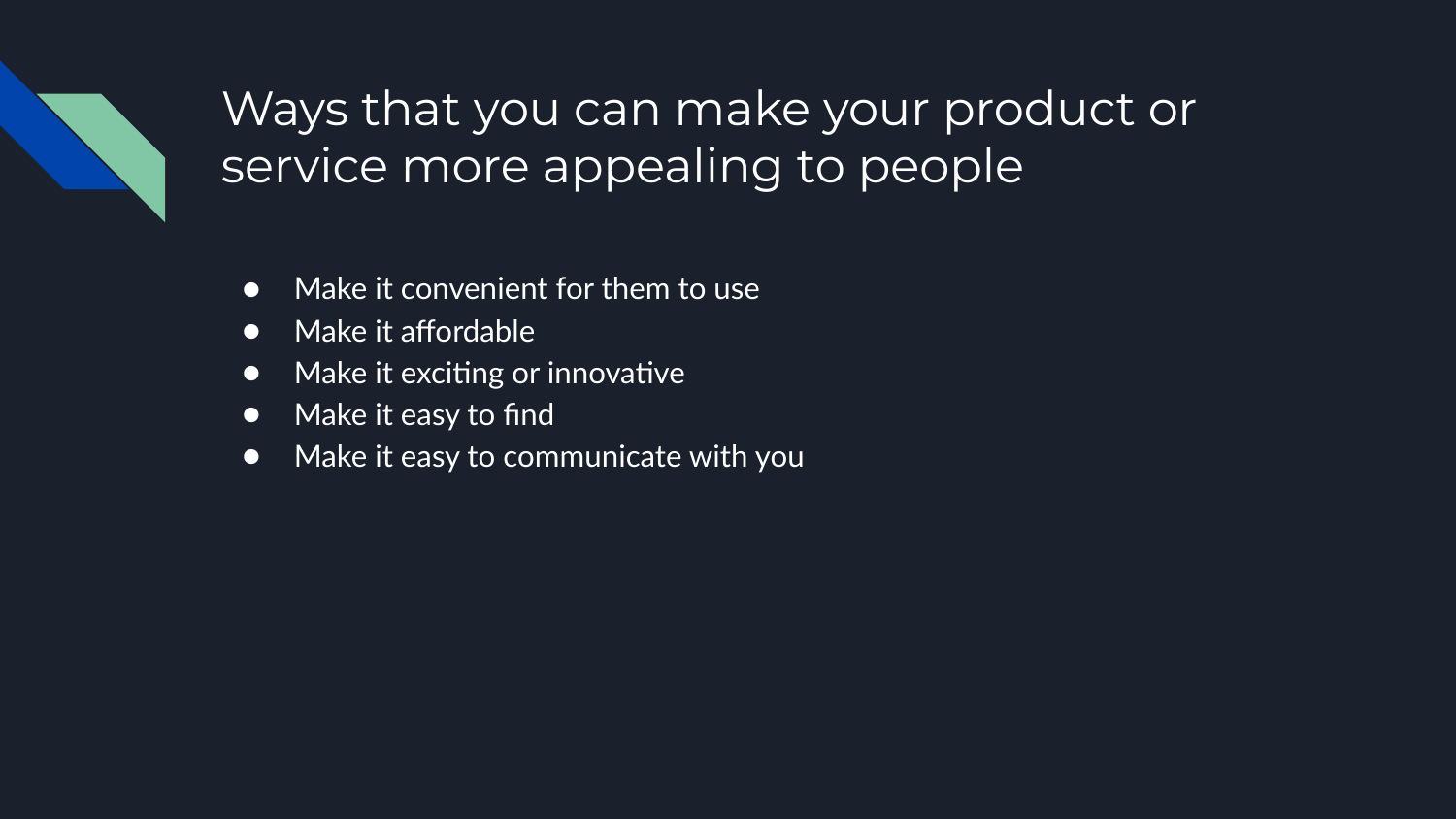

# Ways that you can make your product or service more appealing to people
Make it convenient for them to use
Make it affordable
Make it exciting or innovative
Make it easy to find
Make it easy to communicate with you